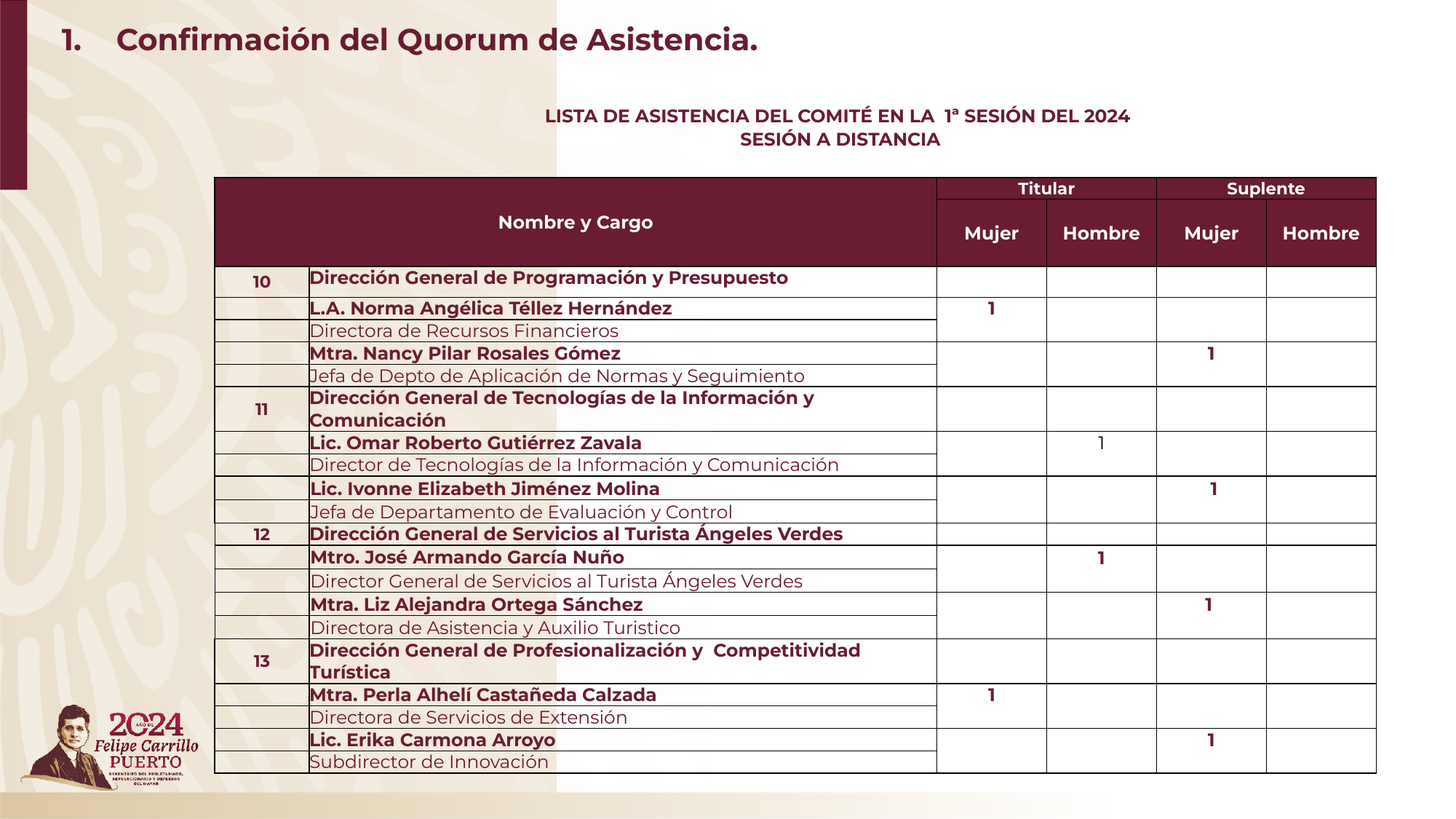

# Confirmación del Quorum de Asistencia.
LISTA DE ASISTENCIA DEL COMITÉ EN LA  1ª SESIÓN DEL 2024
 SESIÓN A DISTANCIA
| Nombre y Cargo |  | Titular |  | Suplente |  |
| --- | --- | --- | --- | --- | --- |
|  |  | Mujer | Hombre | Mujer | Hombre |
| 10 | Dirección General de Programación y Presupuesto |  |  |  |  |
|  | L.A. Norma Angélica Téllez Hernández | 1 |  |  |  |
|  | Directora de Recursos Financieros |  |  |  |  |
|  | Mtra. Nancy Pilar Rosales Gómez |  |  | 1 |  |
|  | Jefa de Depto de Aplicación de Normas y Seguimiento |  |  |  |  |
| 11 | Dirección General de Tecnologías de la Información y Comunicación |  |  |  |  |
|  | Lic. Omar Roberto Gutiérrez Zavala |  | 1 |  |  |
|  | Director de Tecnologías de la Información y Comunicación |  |  |  |  |
|  | Lic. Ivonne Elizabeth Jiménez Molina |  |  | 1 |  |
|  | Jefa de Departamento de Evaluación y Control |  |  |  |  |
| 12 | Dirección General de Servicios al Turista Ángeles Verdes |  |  |  |  |
|  | Mtro. José Armando García Nuño |  | 1 |  |  |
|  | Director General de Servicios al Turista Ángeles Verdes |  |  |  |  |
|  | Mtra. Liz Alejandra Ortega Sánchez |  |  | 1 |  |
|  | Directora de Asistencia y Auxilio Turistico |  |  |  |  |
| 13 | Dirección General de Profesionalización y Competitividad Turística |  |  |  |  |
|  | Mtra. Perla Alhelí Castañeda Calzada | 1 |  |  |  |
|  | Directora de Servicios de Extensión |  |  |  |  |
|  | Lic. Erika Carmona Arroyo |  |  | 1 |  |
|  | Subdirector de Innovación |  |  |  |  |